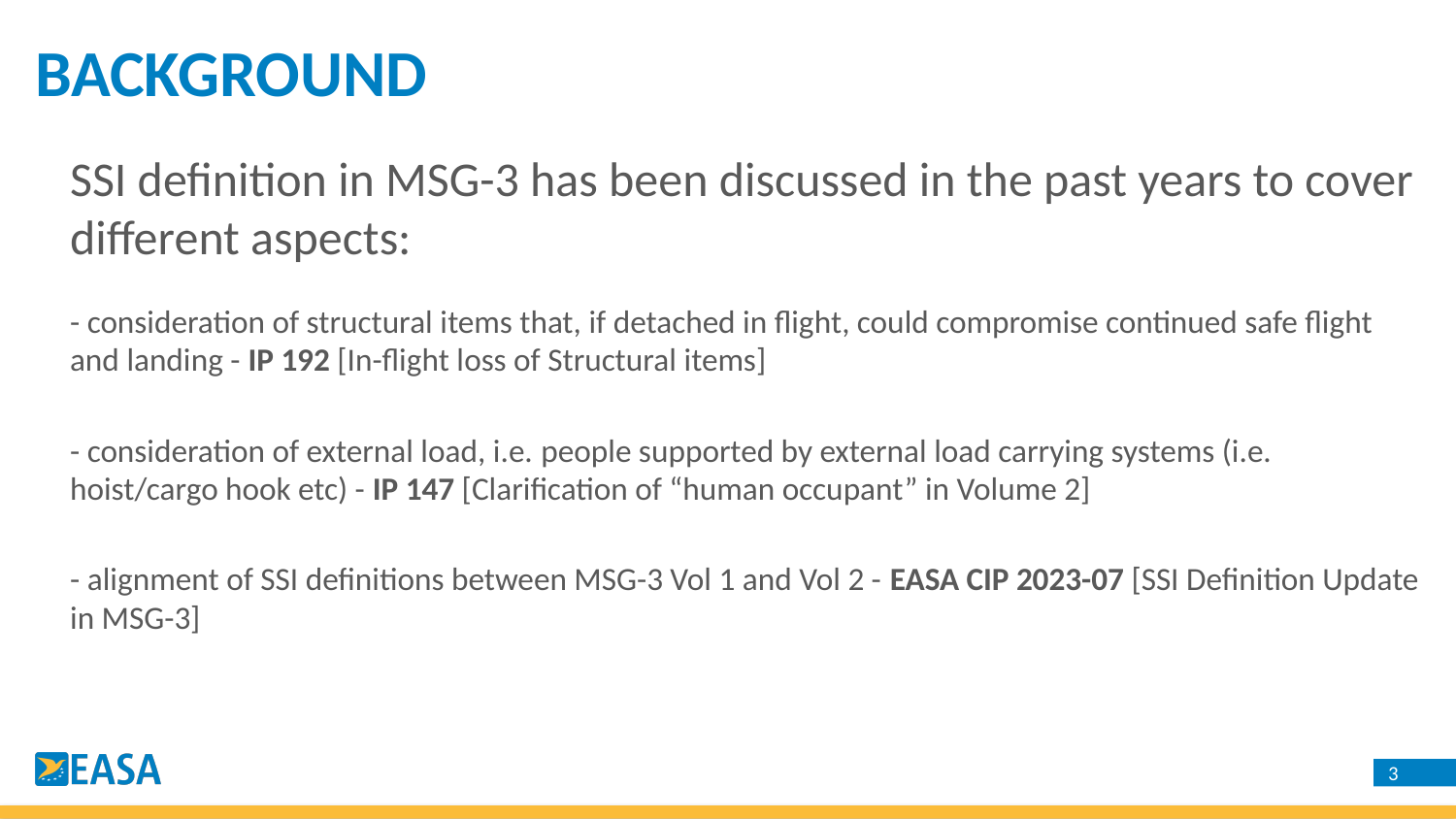

# BACKGROUND
SSI definition in MSG-3 has been discussed in the past years to cover different aspects:

- consideration of structural items that, if detached in flight, could compromise continued safe flight and landing - IP 192 [In-flight loss of Structural items]

- consideration of external load, i.e. people supported by external load carrying systems (i.e. hoist/cargo hook etc) - IP 147 [Clarification of “human occupant” in Volume 2]

- alignment of SSI definitions between MSG-3 Vol 1 and Vol 2 - EASA CIP 2023-07 [SSI Definition Update in MSG-3]